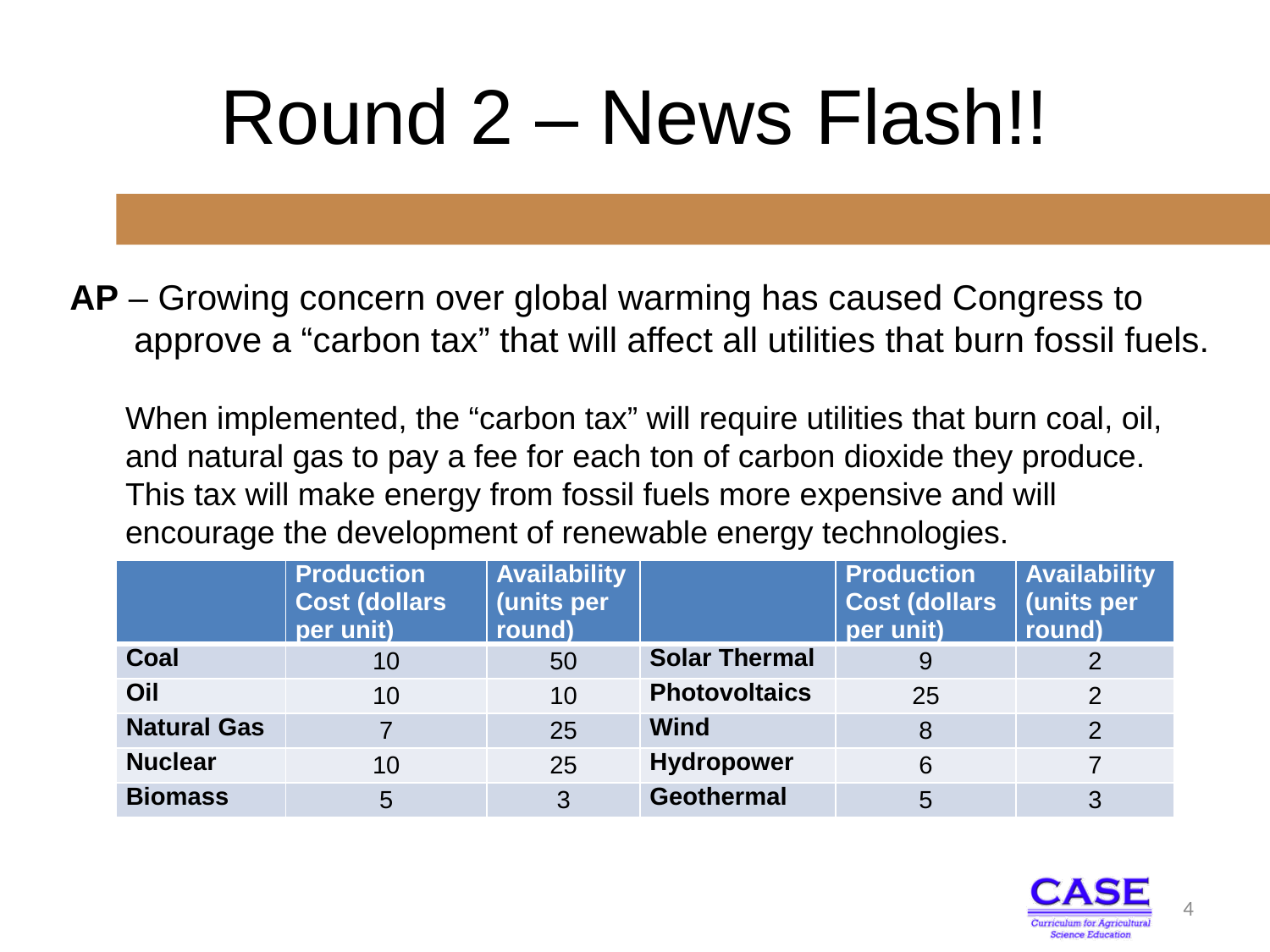

# Round 2 – News Flash!!
AP – Growing concern over global warming has caused Congress to approve a “carbon tax” that will affect all utilities that burn fossil fuels.
When implemented, the “carbon tax” will require utilities that burn coal, oil, and natural gas to pay a fee for each ton of carbon dioxide they produce. This tax will make energy from fossil fuels more expensive and will encourage the development of renewable energy technologies.
|  | Production Cost (dollars per unit) | Availability (units per round) |  | Production Cost (dollars per unit) | Availability (units per round) |
| --- | --- | --- | --- | --- | --- |
| Coal | 10 | 50 | Solar Thermal | 9 | 2 |
| Oil | 10 | 10 | Photovoltaics | 25 | 2 |
| Natural Gas | 7 | 25 | Wind | 8 | 2 |
| Nuclear | 10 | 25 | Hydropower | 6 | 7 |
| Biomass | 5 | 3 | Geothermal | 5 | 3 |
4